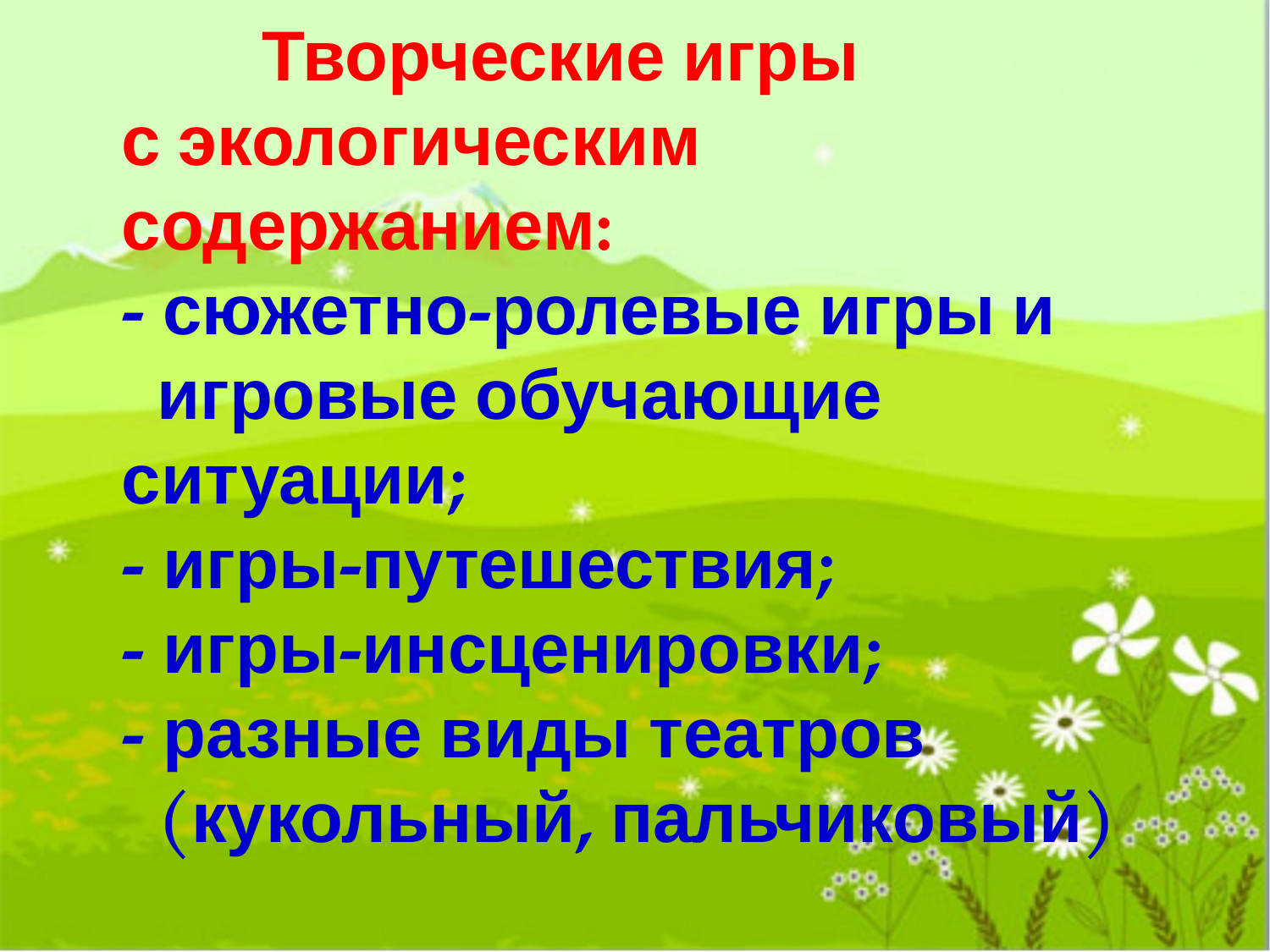

# Творческие игры с экологическим содержанием: - сюжетно-ролевые игры и игровые обучающие ситуации; - игры-путешествия; - игры-инсценировки; - разные виды театров (кукольный, пальчиковый)